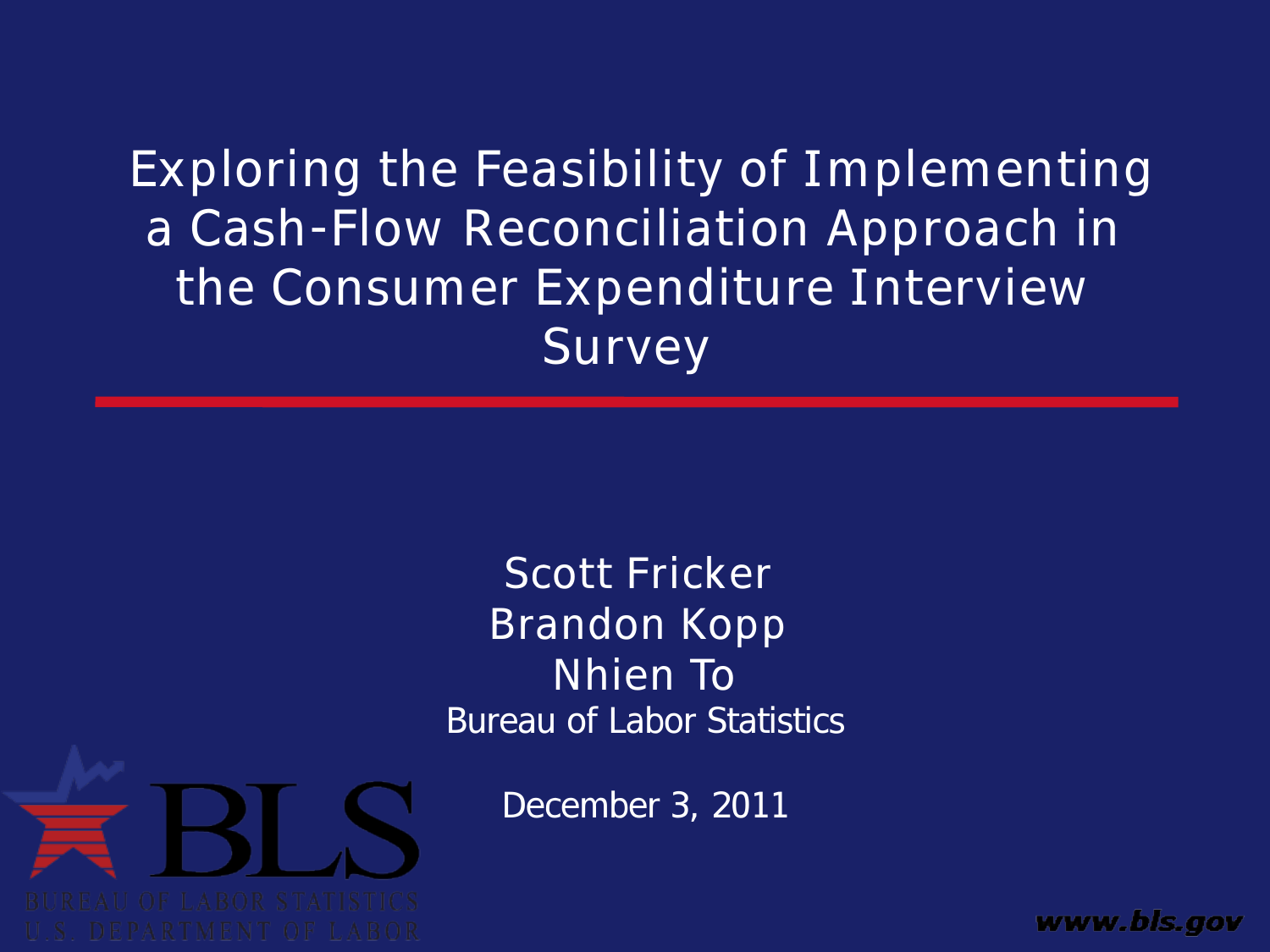

# Exploring the Feasibility of Implementing a Cash-Flow Reconciliation Approach in the Consumer Expenditure Interview Survey
Scott Fricker
Brandon Kopp
Nhien To
Bureau of Labor Statistics

December 3, 2011